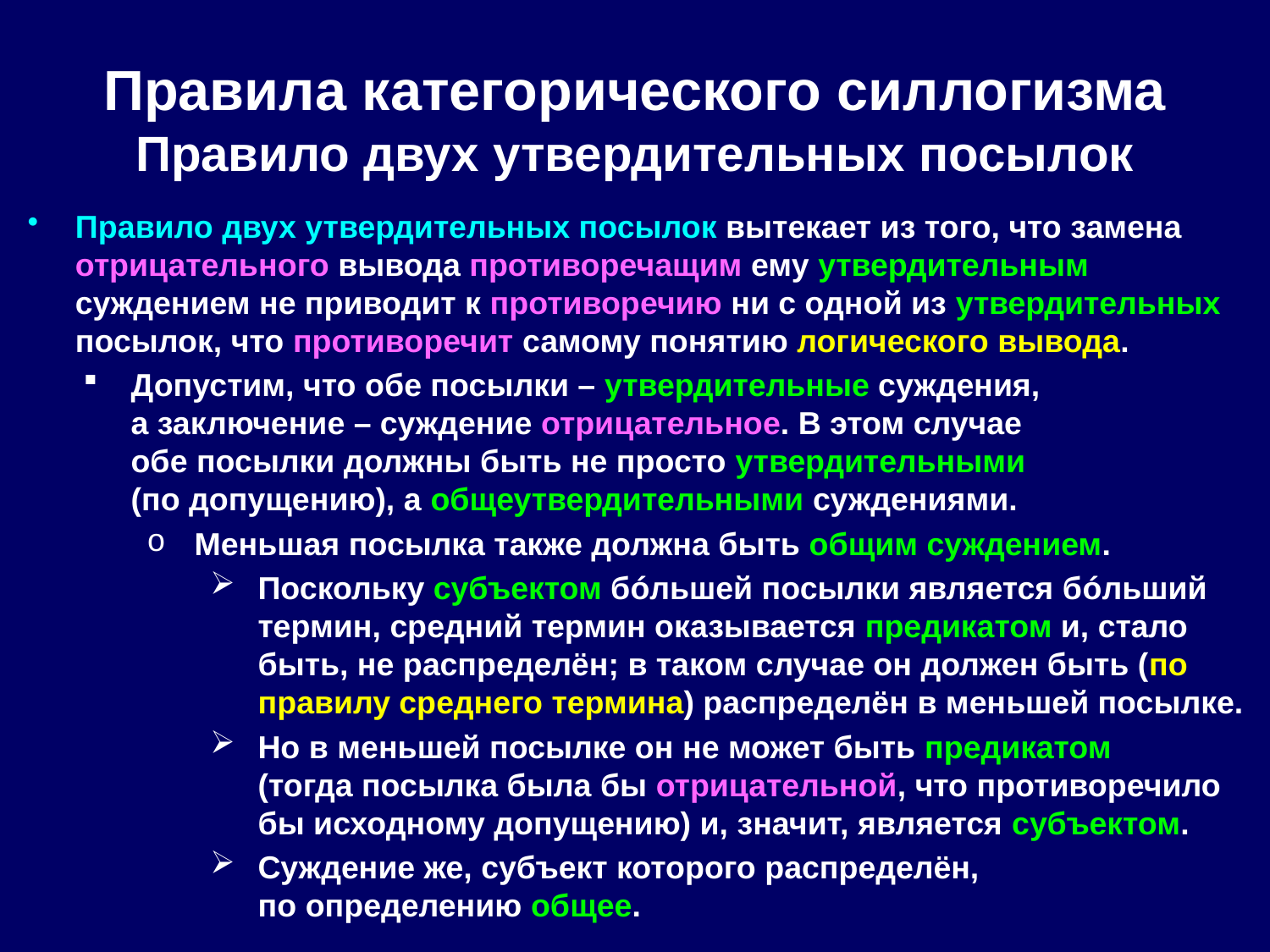

# Правила категорического силлогизма Правило двух утвердительных посылок
Правило двух утвердительных посылок вытекает из того, что замена отрицательного вывода противоречащим ему утвердительным суждением не приводит к противоречию ни с одной из утвердительных посылок, что противоречит самому понятию логического вывода.
Допустим, что обе посылки – утвердительные суждения,
а заключение – суждение отрицательное. В этом случае
обе посылки должны быть не просто утвердительными
(по допущению), а общеутвердительными суждениями.
Меньшая посылка также должна быть общим суждением.
Поскольку субъектом бóльшей посылки является бóльший термин, средний термин оказывается предикатом и, стало быть, не распределён; в таком случае он должен быть (по правилу среднего термина) распределён в меньшей посылке.
Но в меньшей посылке он не может быть предикатом
(тогда посылка была бы отрицательной, что противоречило бы исходному допущению) и, значит, является субъектом.
Суждение же, субъект которого распределён,
по определению общее.